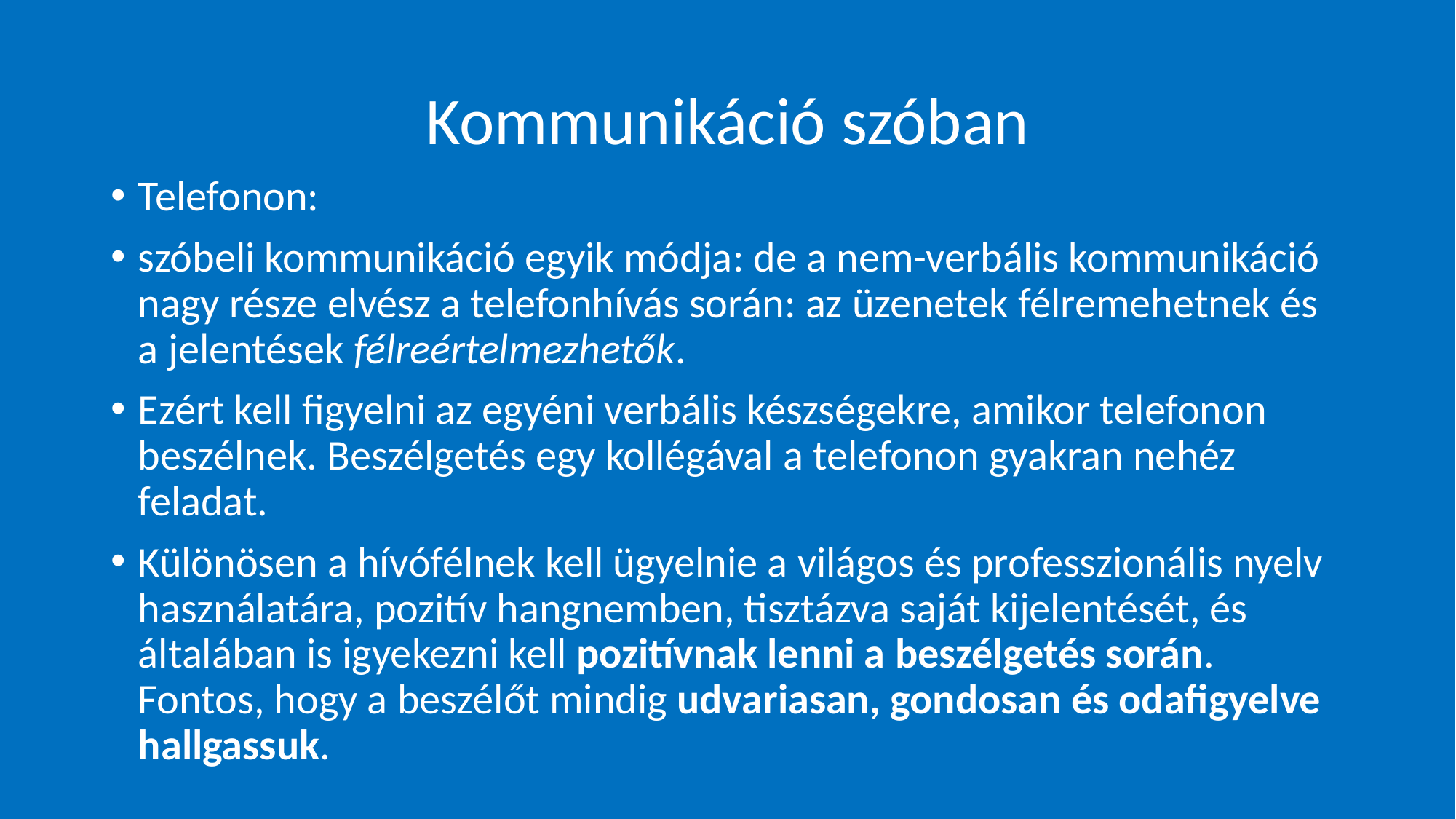

# Kommunikáció szóban
Telefonon:
szóbeli kommunikáció egyik módja: de a nem-verbális kommunikáció nagy része elvész a telefonhívás során: az üzenetek félremehetnek és a jelentések félreértelmezhetők.
Ezért kell figyelni az egyéni verbális készségekre, amikor telefonon beszélnek. Beszélgetés egy kollégával a telefonon gyakran nehéz feladat.
Különösen a hívófélnek kell ügyelnie a világos és professzionális nyelv használatára, pozitív hangnemben, tisztázva saját kijelentését, és általában is igyekezni kell pozitívnak lenni a beszélgetés során. Fontos, hogy a beszélőt mindig udvariasan, gondosan és odafigyelve hallgassuk.